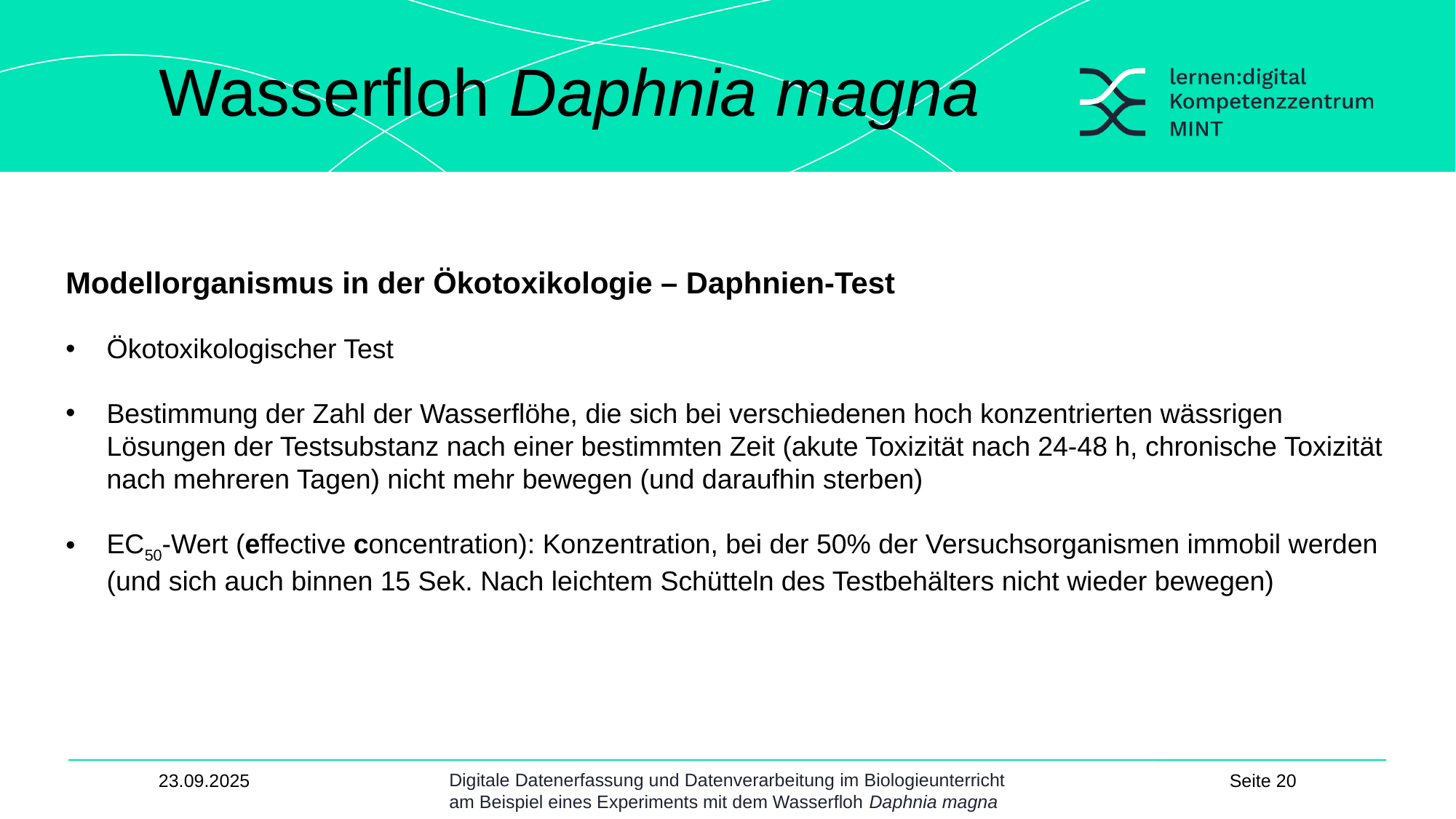

# Wasserfloh Daphnia magna
Modellorganismus in der Ökotoxikologie – Daphnien-Test
Ökotoxikologischer Test
Bestimmung der Zahl der Wasserflöhe, die sich bei verschiedenen hoch konzentrierten wässrigen Lösungen der Testsubstanz nach einer bestimmten Zeit (akute Toxizität nach 24-48 h, chronische Toxizität nach mehreren Tagen) nicht mehr bewegen (und daraufhin sterben)
EC50-Wert (effective concentration): Konzentration, bei der 50% der Versuchsorganismen immobil werden (und sich auch binnen 15 Sek. Nach leichtem Schütteln des Testbehälters nicht wieder bewegen)
23.09.2025
Seite 20